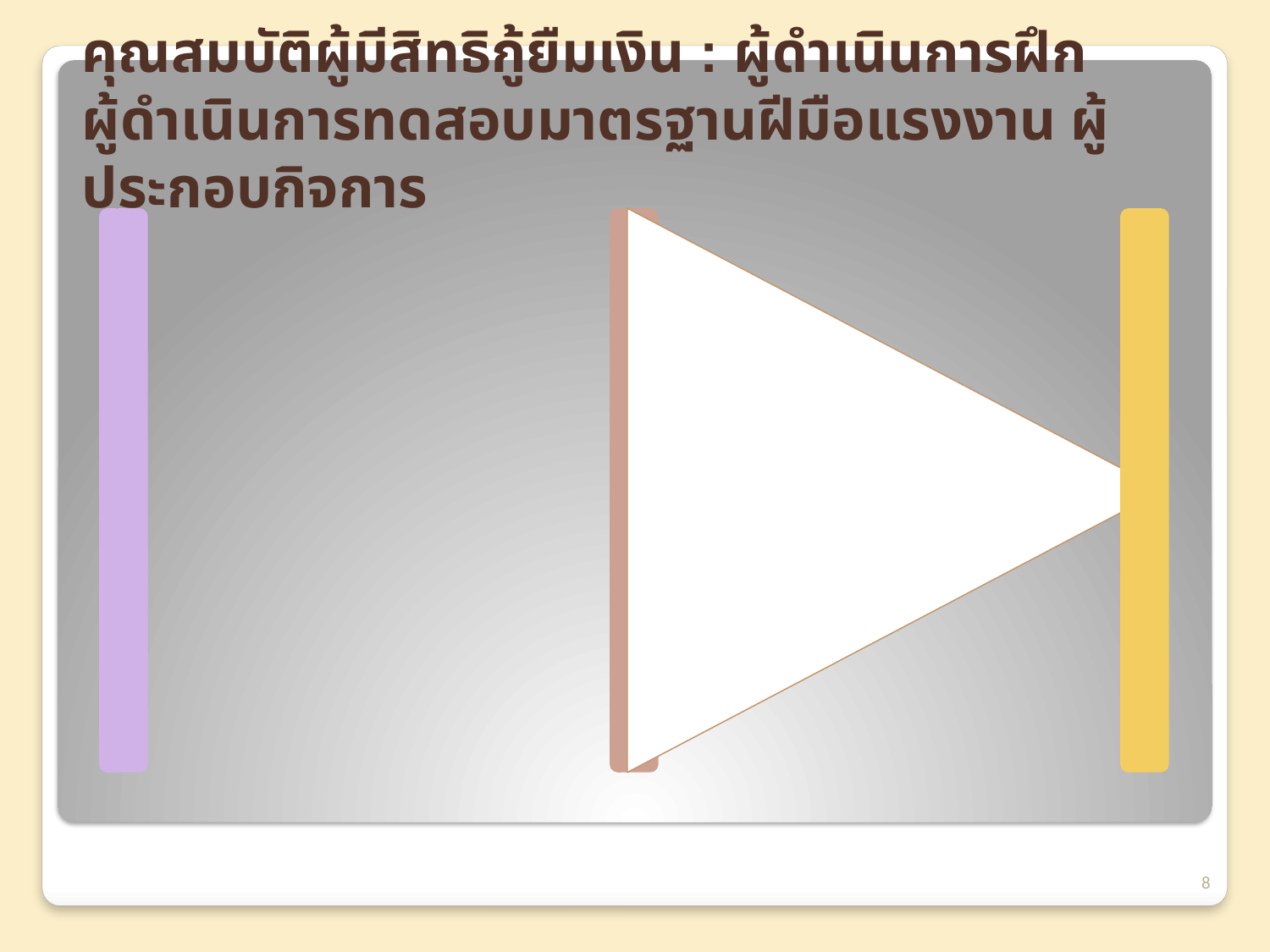

# คุณสมบัติผู้มีสิทธิกู้ยืมเงิน : ผู้ดำเนินการฝึก ผู้ดำเนินการทดสอบมาตรฐานฝีมือแรงงาน ผู้ประกอบกิจการ

8